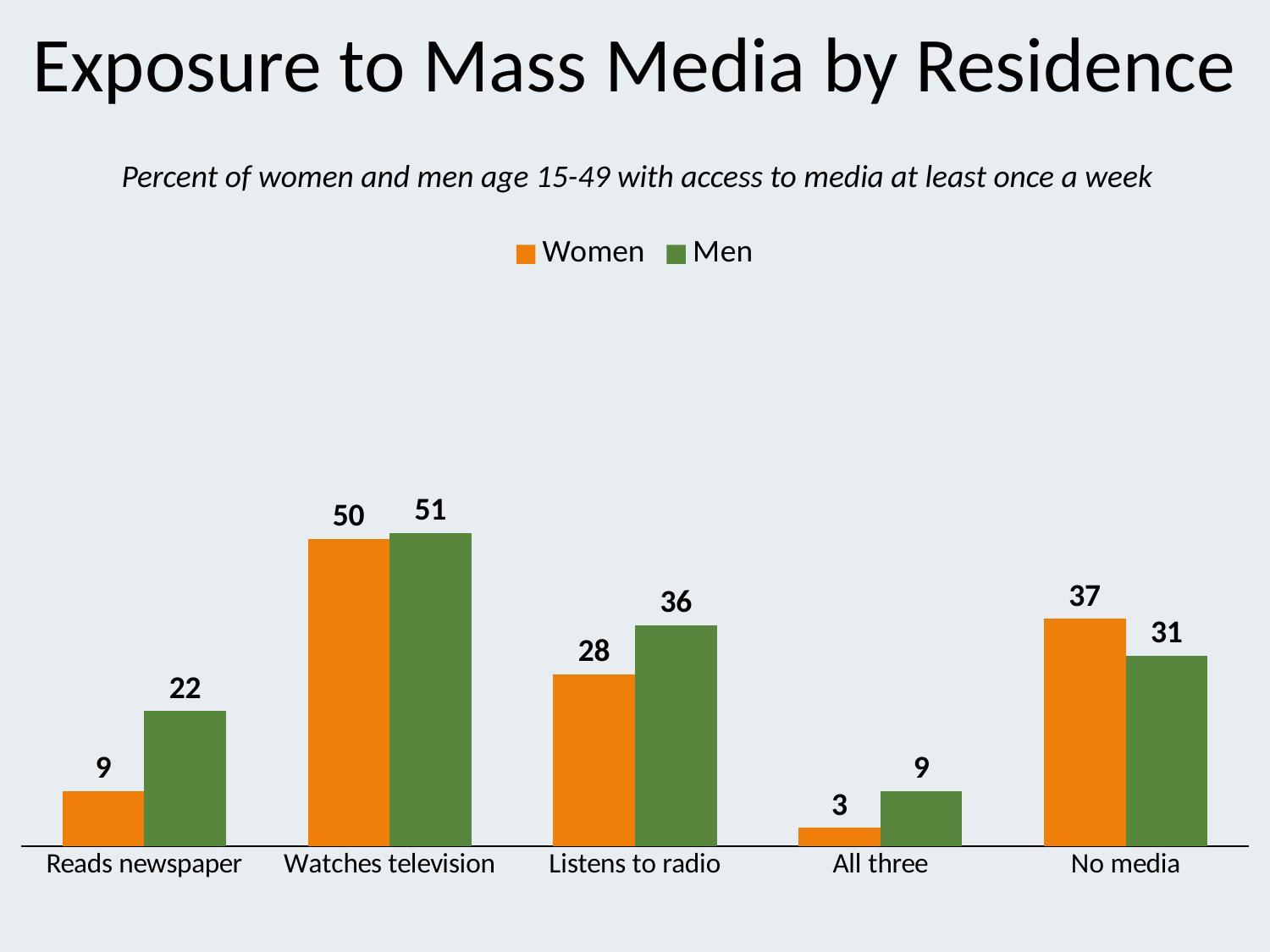

# Exposure to Mass Media by Residence
Percent of women and men age 15-49 with access to media at least once a week

### Chart

| Category | Women | Men |
|---|---|---|
| Reads newspaper | 9.0 | 22.0 |
| Watches television | 50.0 | 51.0 |
| Listens to radio | 28.0 | 36.0 |
| All three | 3.0 | 9.0 |
| No media | 37.0 | 31.0 |